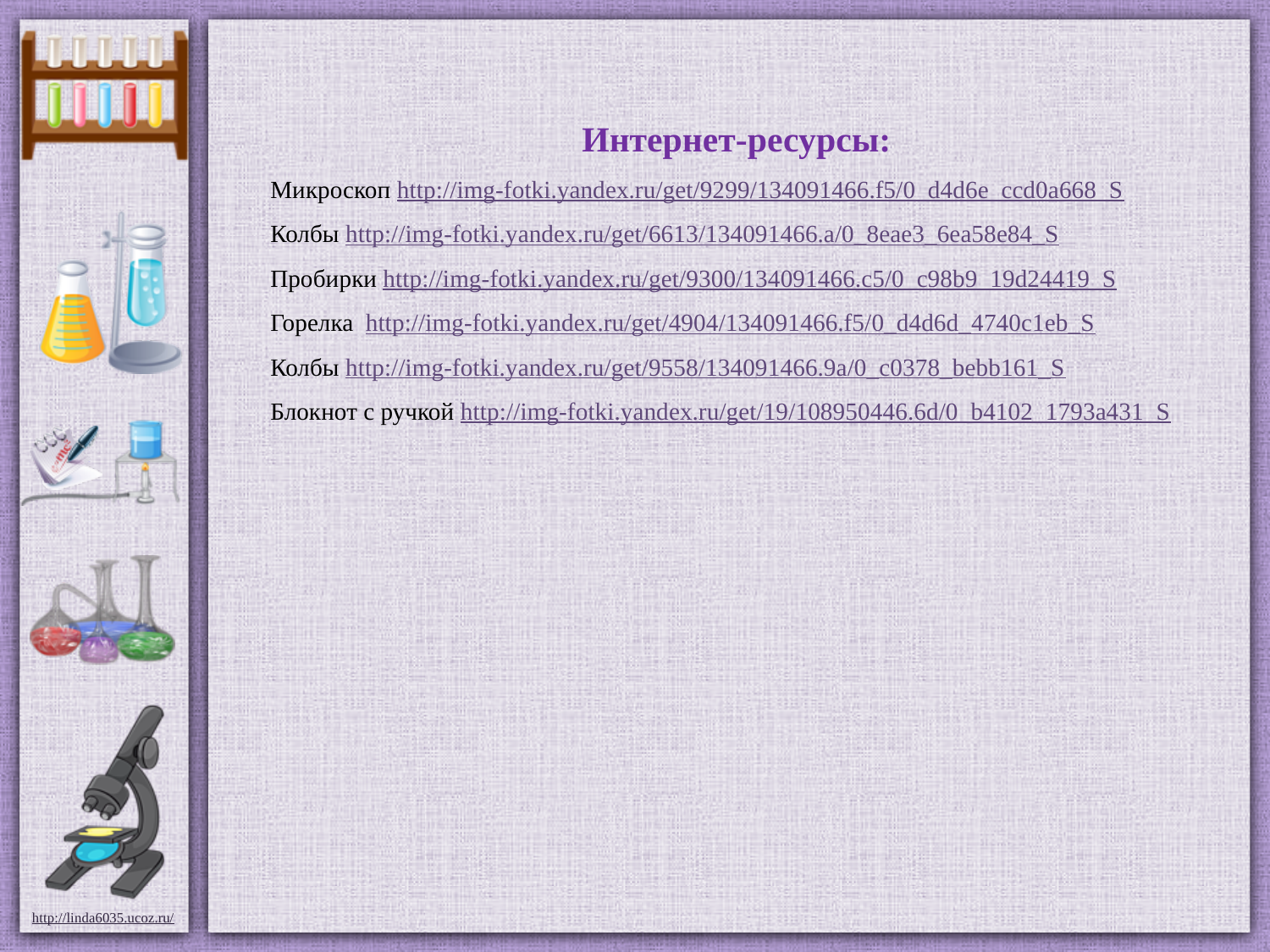

Интернет-ресурсы:
Микроскоп http://img-fotki.yandex.ru/get/9299/134091466.f5/0_d4d6e_ccd0a668_S
Колбы http://img-fotki.yandex.ru/get/6613/134091466.a/0_8eae3_6ea58e84_S
Пробирки http://img-fotki.yandex.ru/get/9300/134091466.c5/0_c98b9_19d24419_S
Горелка  http://img-fotki.yandex.ru/get/4904/134091466.f5/0_d4d6d_4740c1eb_S
Колбы http://img-fotki.yandex.ru/get/9558/134091466.9a/0_c0378_bebb161_S
Блокнот с ручкой http://img-fotki.yandex.ru/get/19/108950446.6d/0_b4102_1793a431_S